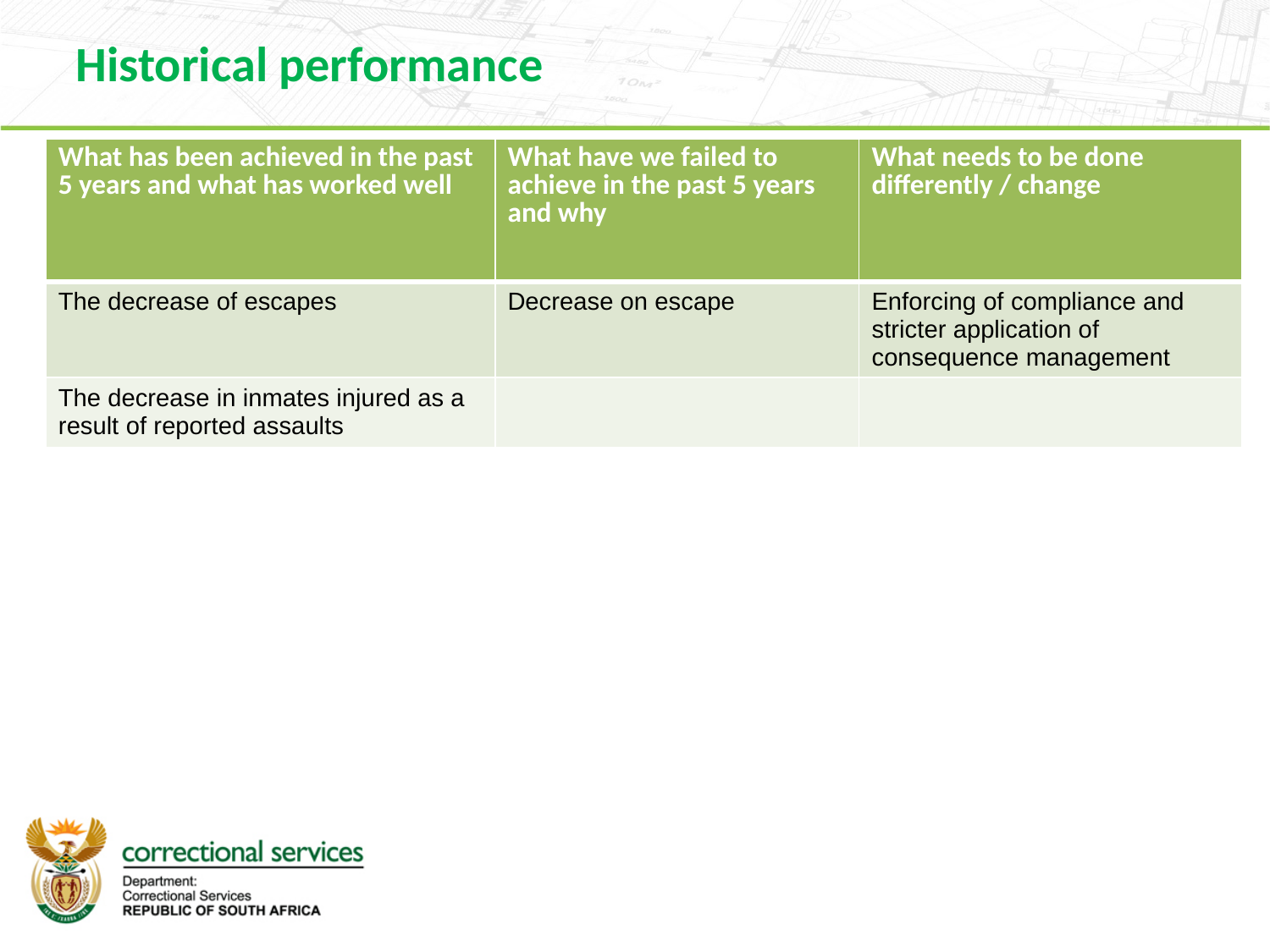

Historical performance
| What has been achieved in the past 5 years and what has worked well | What have we failed to achieve in the past 5 years and why | What needs to be done differently / change |
| --- | --- | --- |
| The decrease of escapes | Decrease on escape | Enforcing of compliance and stricter application of consequence management |
| The decrease in inmates injured as a result of reported assaults |  |  |